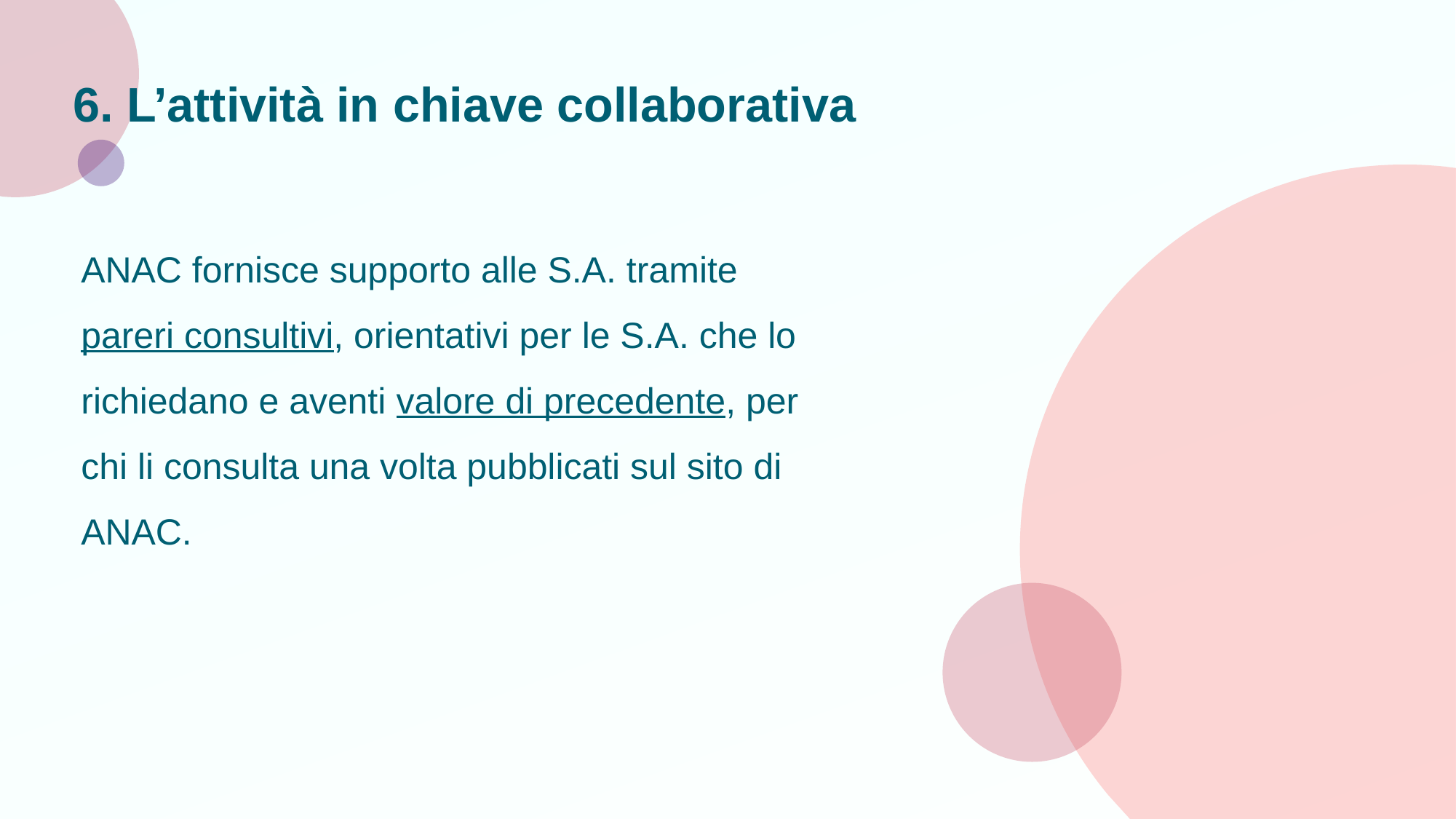

# 6. L’attività in chiave collaborativa
ANAC fornisce supporto alle S.A. tramite
pareri consultivi, orientativi per le S.A. che lo richiedano e aventi valore di precedente, per chi li consulta una volta pubblicati sul sito di ANAC.